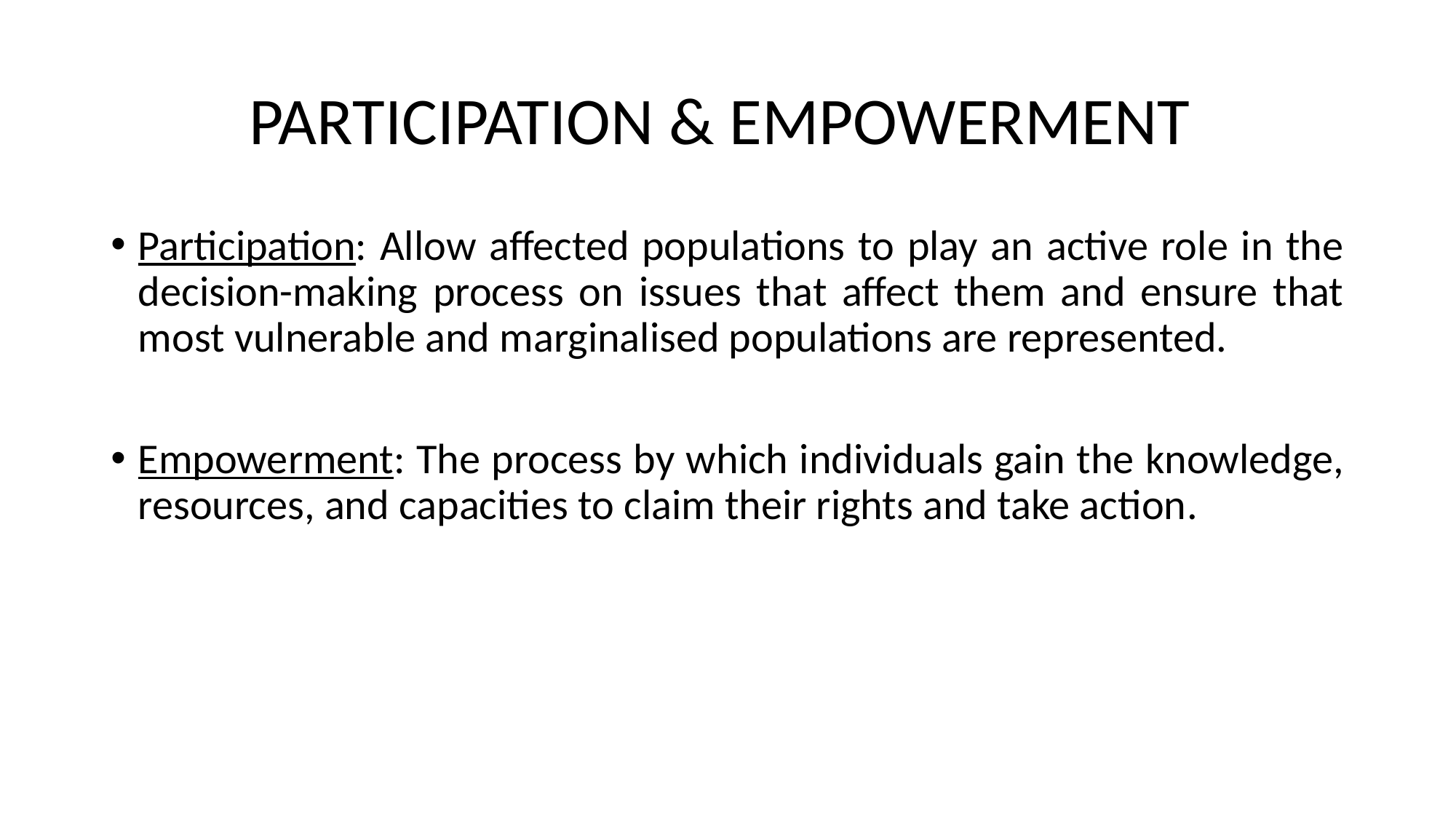

# PARTICIPATION & EMPOWERMENT
Participation: Allow affected populations to play an active role in the decision-making process on issues that affect them and ensure that most vulnerable and marginalised populations are represented.

Empowerment: The process by which individuals gain the knowledge, resources, and capacities to claim their rights and take action.